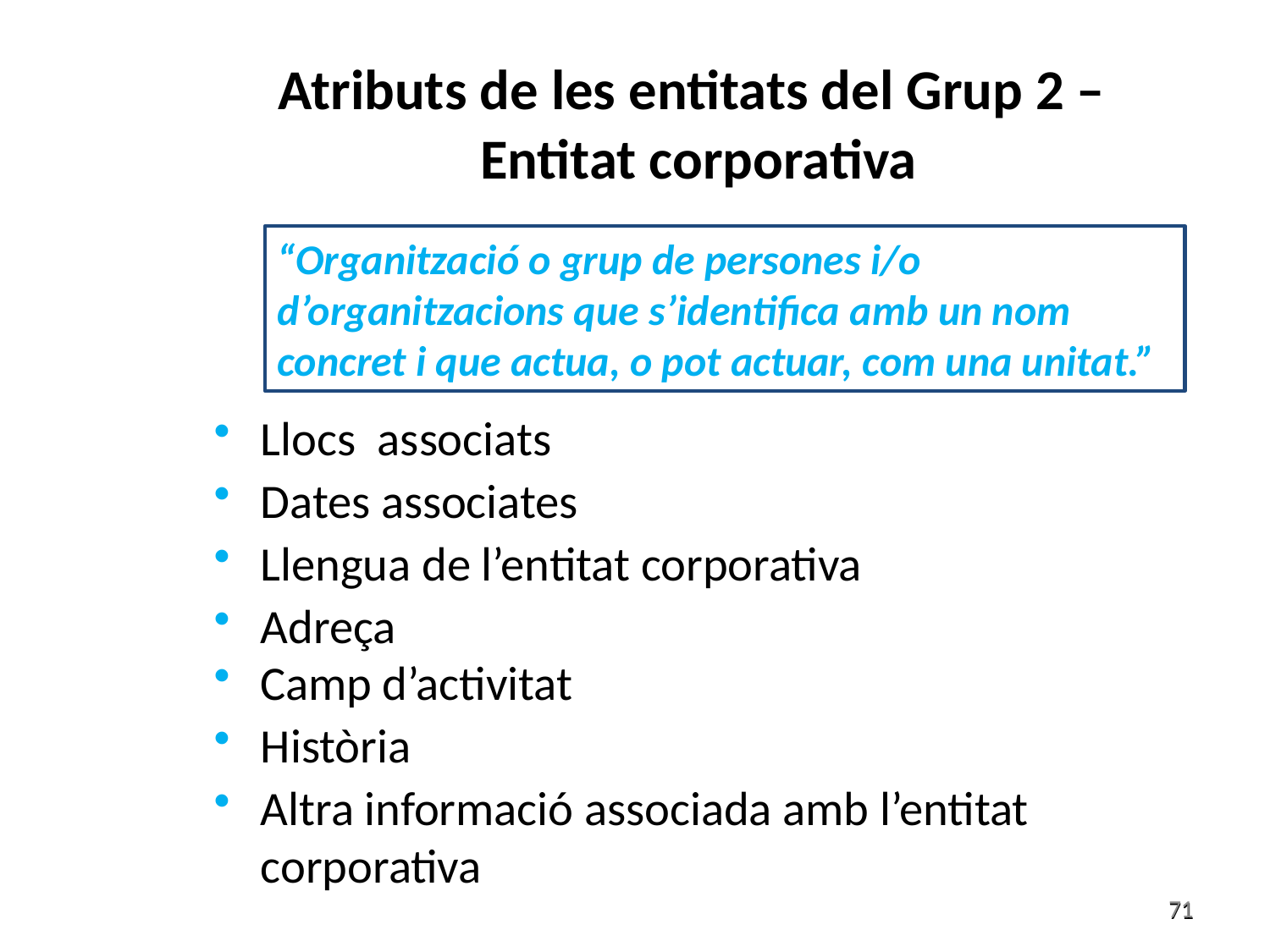

Atributs de les entitats del Grup 2 –  Entitat corporativa
“Organització o grup de persones i/o d’organitzacions que s’identifica amb un nom concret i que actua, o pot actuar, com una unitat.”
Llocs  associats
Dates associates
Llengua de l’entitat corporativa
Adreça
Camp d’activitat
Història
Altra informació associada amb l’entitat corporativa
71
71